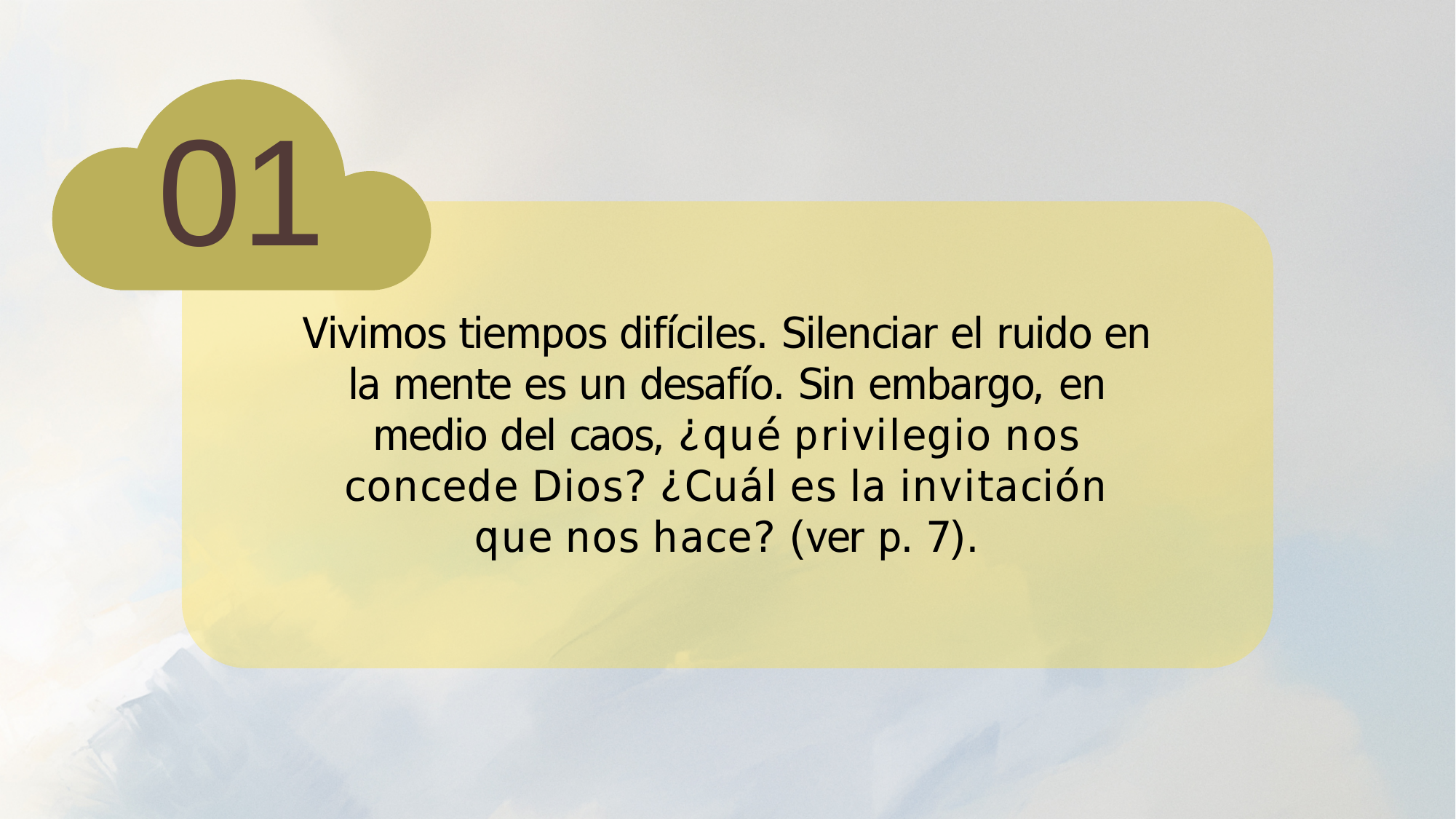

01

Vivimos tiempos difíciles. Silenciar el ruido en la mente es un desafío. Sin embargo, en medio del caos, ¿qué privilegio nos concede Dios? ¿Cuál es la invitación que nos hace? (ver p. 7).